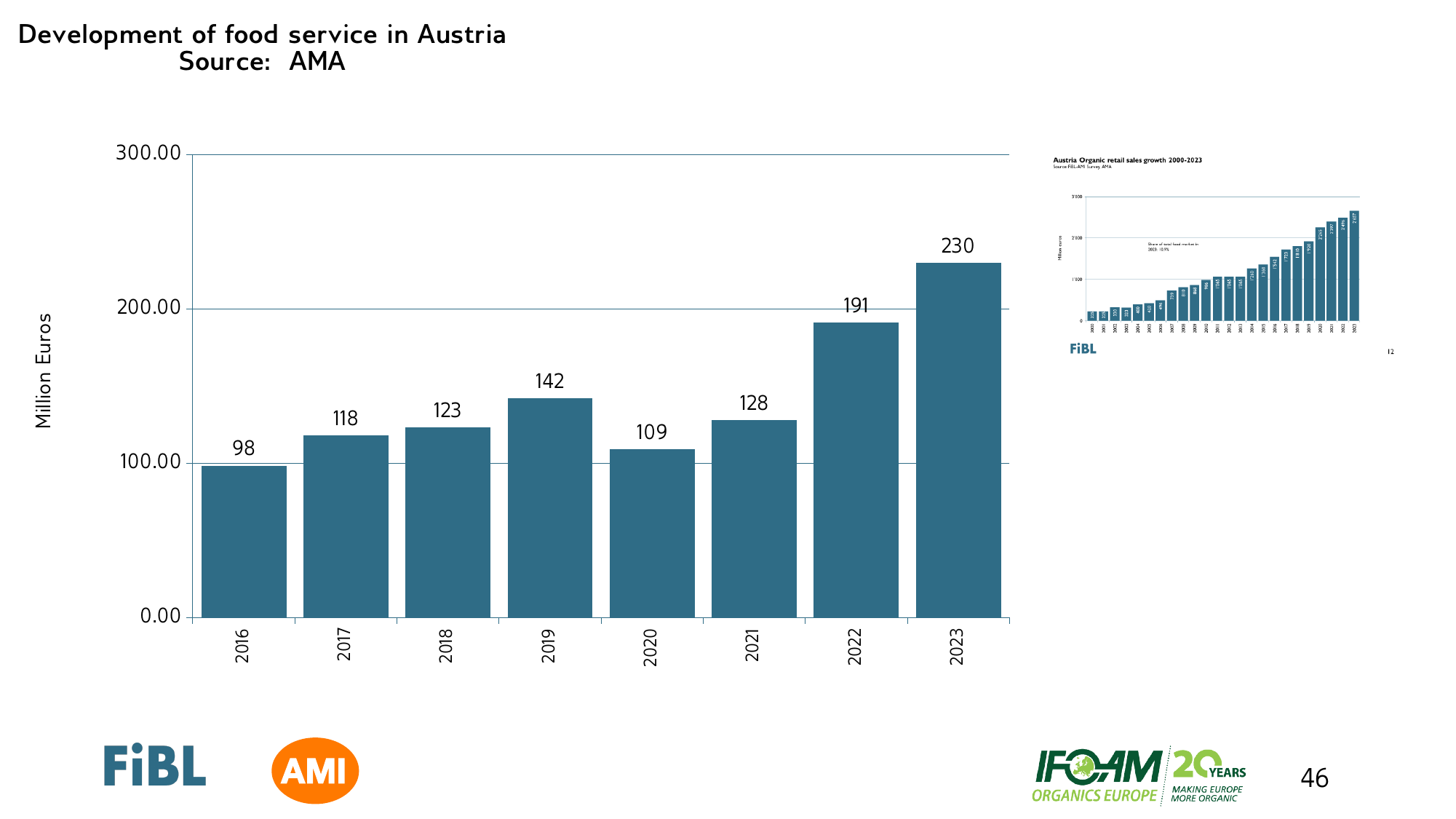

### Chart: Development of food service in Austria Source:  AMA

| Category | Europa |
|---|---|
| 2016 | 98.4 |
| 2017 | 118.0 |
| 2018 | 123.0 |
| 2019 | 142.0 |
| 2020 | 109.0 |
| 2021 | 128.0 |
| 2022 | 191.0 |
| 2023 | 230.0 |